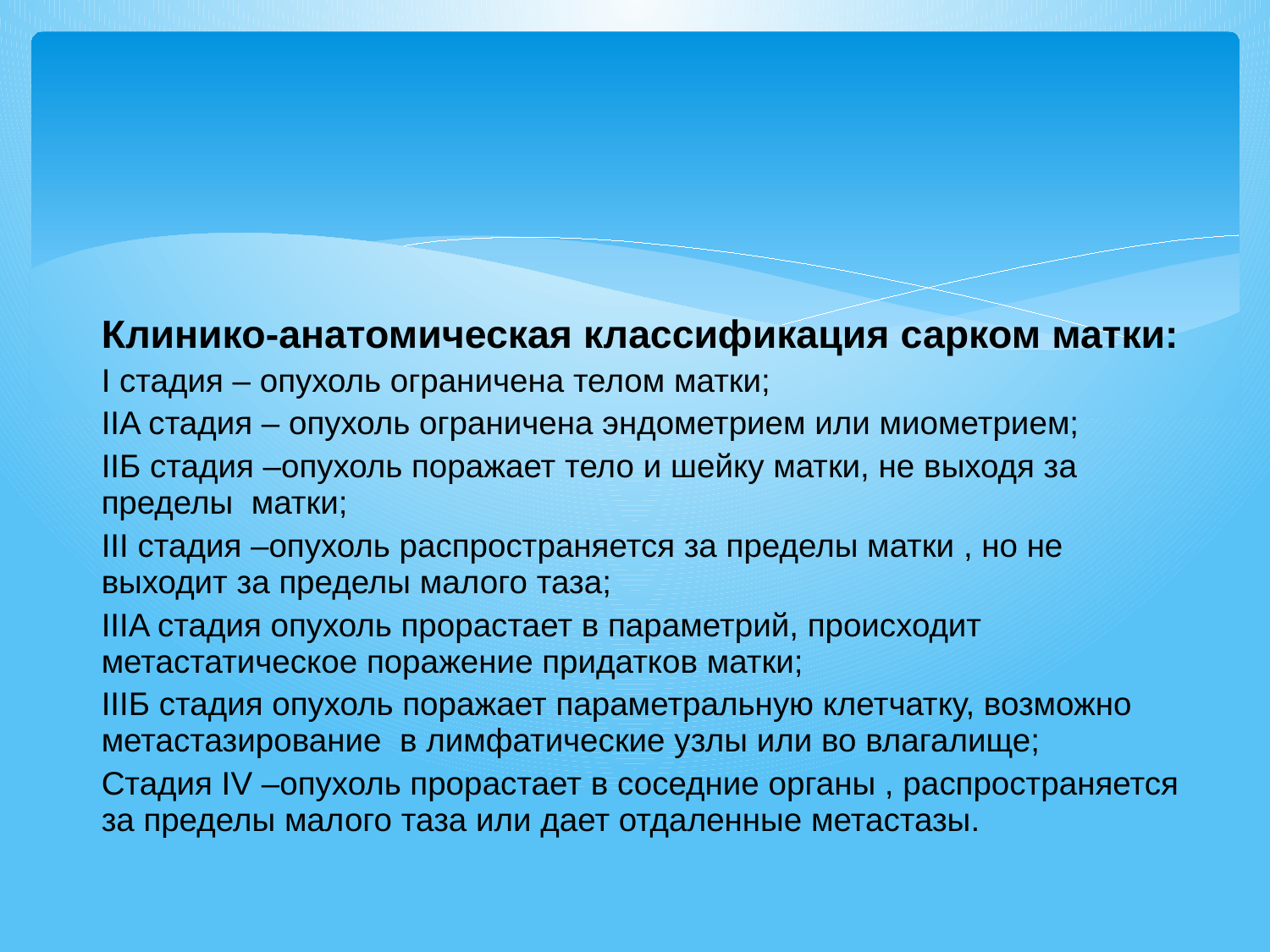

Клинико-анатомическая классификация сарком матки:
I стадия – опухоль ограничена телом матки;
IIA стадия – опухоль ограничена эндометрием или миометрием;
IIБ стадия –опухоль поражает тело и шейку матки, не выходя за пределы  матки;
III стадия –опухоль распространяется за пределы матки , но не выходит за пределы малого таза;
IIIA стадия опухоль прорастает в параметрий, происходит метастатическое поражение придатков матки;
IIIБ стадия опухоль поражает параметральную клетчатку, возможно метастазирование  в лимфатические узлы или во влагалище;
Стадия IV –опухоль прорастает в соседние органы , распространяется за пределы малого таза или дает отдаленные метастазы.